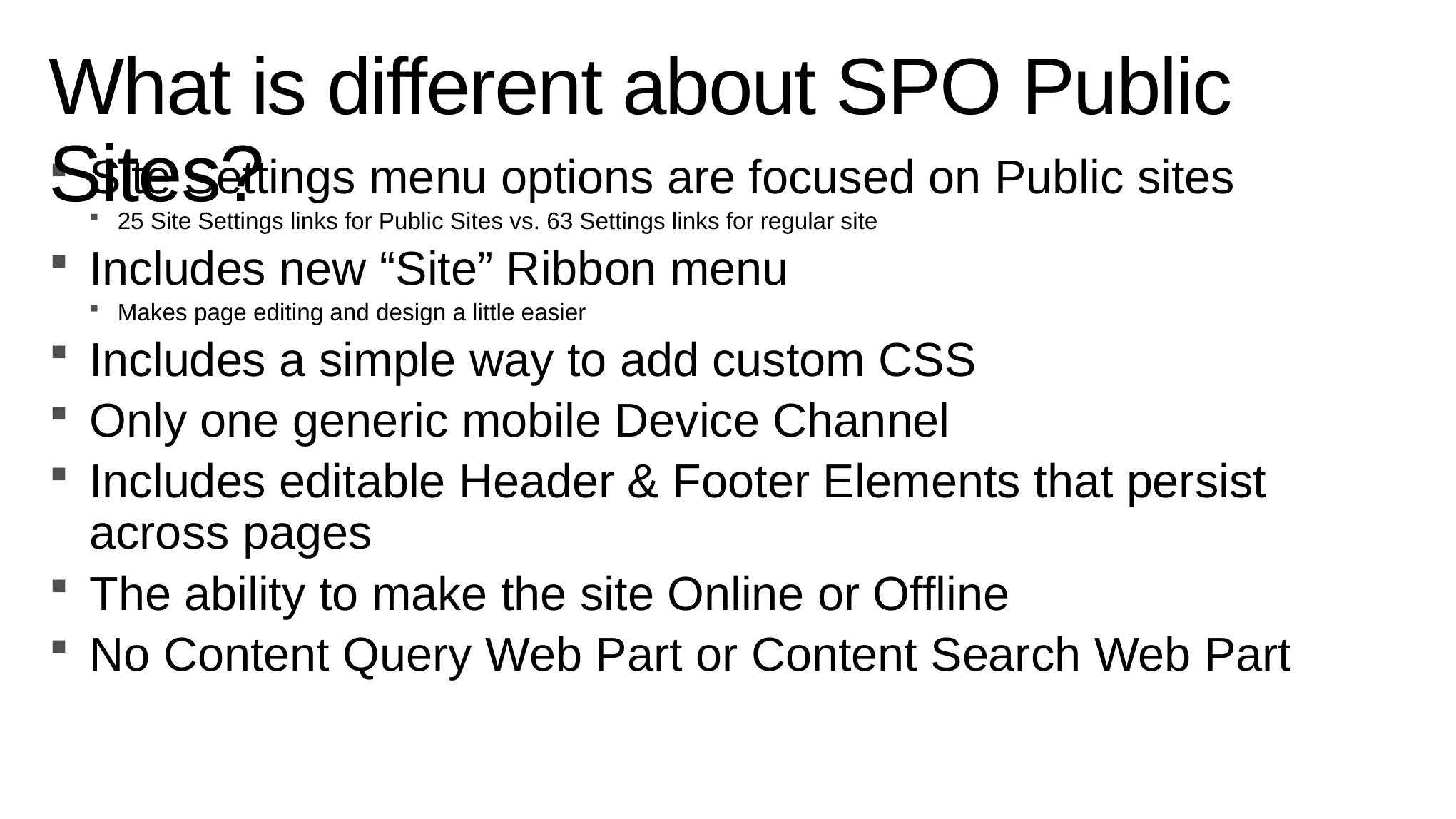

# What is different about SPO Public Sites?
Site Settings menu options are focused on Public sites
25 Site Settings links for Public Sites vs. 63 Settings links for regular site
Includes new “Site” Ribbon menu
Makes page editing and design a little easier
Includes a simple way to add custom CSS
Only one generic mobile Device Channel
Includes editable Header & Footer Elements that persist across pages
The ability to make the site Online or Offline
No Content Query Web Part or Content Search Web Part